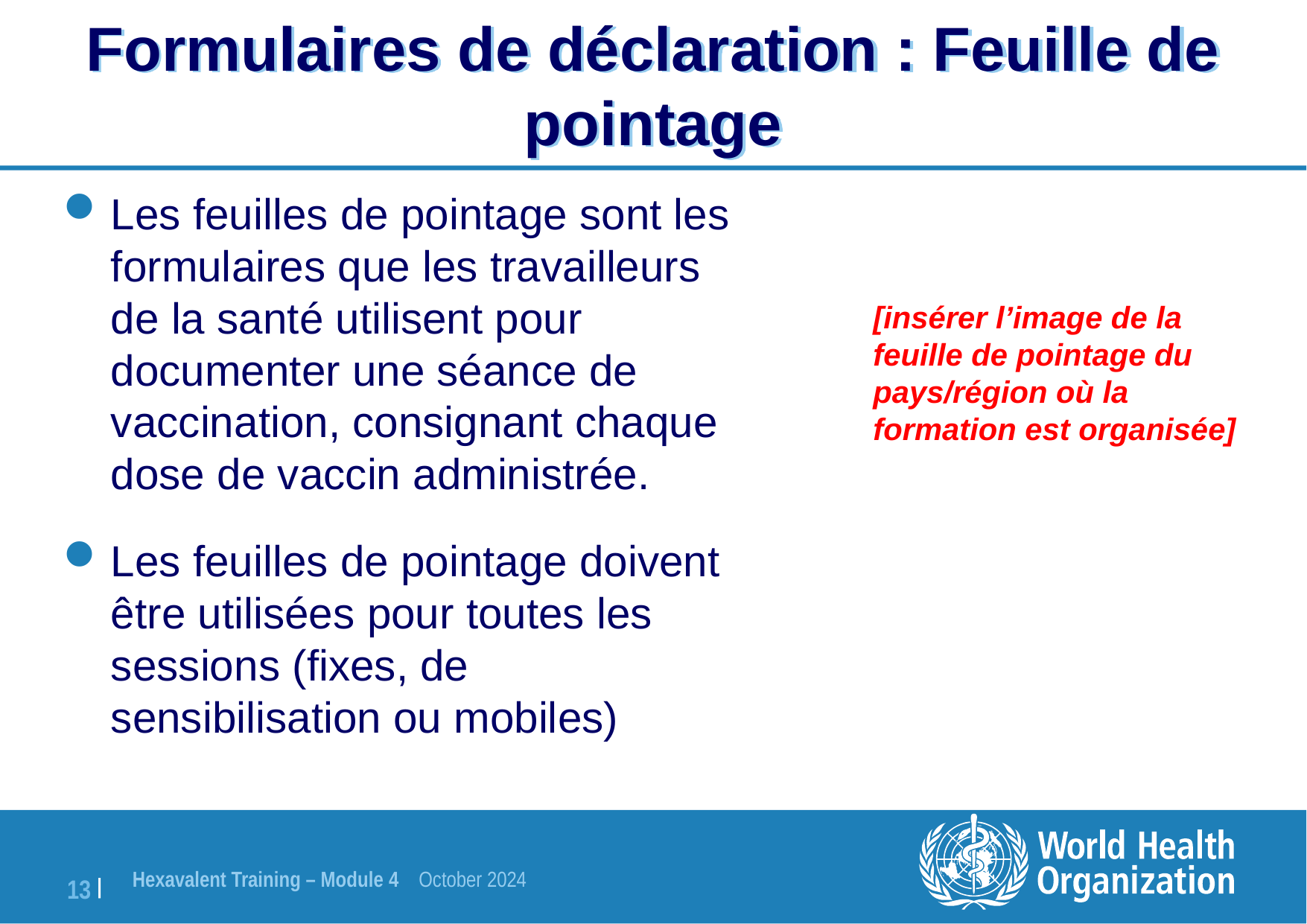

# Formulaires de déclaration : Feuille de pointage
Les feuilles de pointage sont les formulaires que les travailleurs de la santé utilisent pour documenter une séance de vaccination, consignant chaque dose de vaccin administrée.
Les feuilles de pointage doivent être utilisées pour toutes les sessions (fixes, de sensibilisation ou mobiles)

[insérer l’image de la feuille de pointage du pays/région où la formation est organisée]